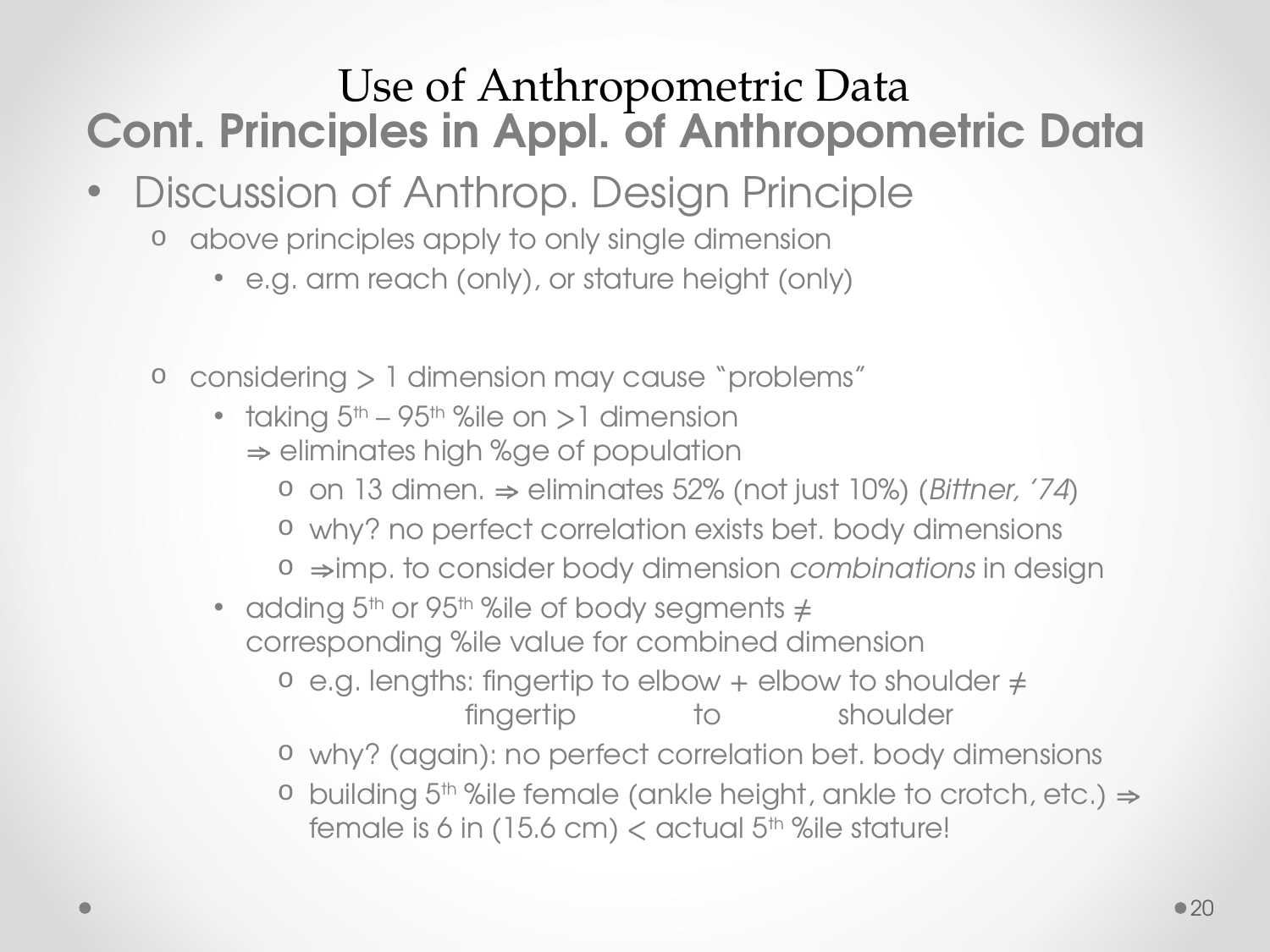

# Use of Anthropometric Data

Cont. Principles in Appl. of Anthropometric Data
Discussion of Anthrop. Design Principle
above principles apply to only single dimension
e.g. arm reach (only), or stature height (only)

considering > 1 dimension may cause “problems”
taking 5th – 95th %ile on >1 dimension
⇒ eliminates high %ge of population
on 13 dimen. ⇒ eliminates 52% (not just 10%) (Bittner, ’74)
why? no perfect correlation exists bet. body dimensions
⇒imp. to consider body dimension combinations in design
adding 5th or 95th %ile of body segments ≠
corresponding %ile value for combined dimension
e.g. lengths: fingertip to elbow + elbow to shoulder ≠
                    fingertip               to               shoulder
why? (again): no perfect correlation bet. body dimensions
building 5th %ile female (ankle height, ankle to crotch, etc.) ⇒ female is 6 in (15.6 cm) < actual 5th %ile stature!
20